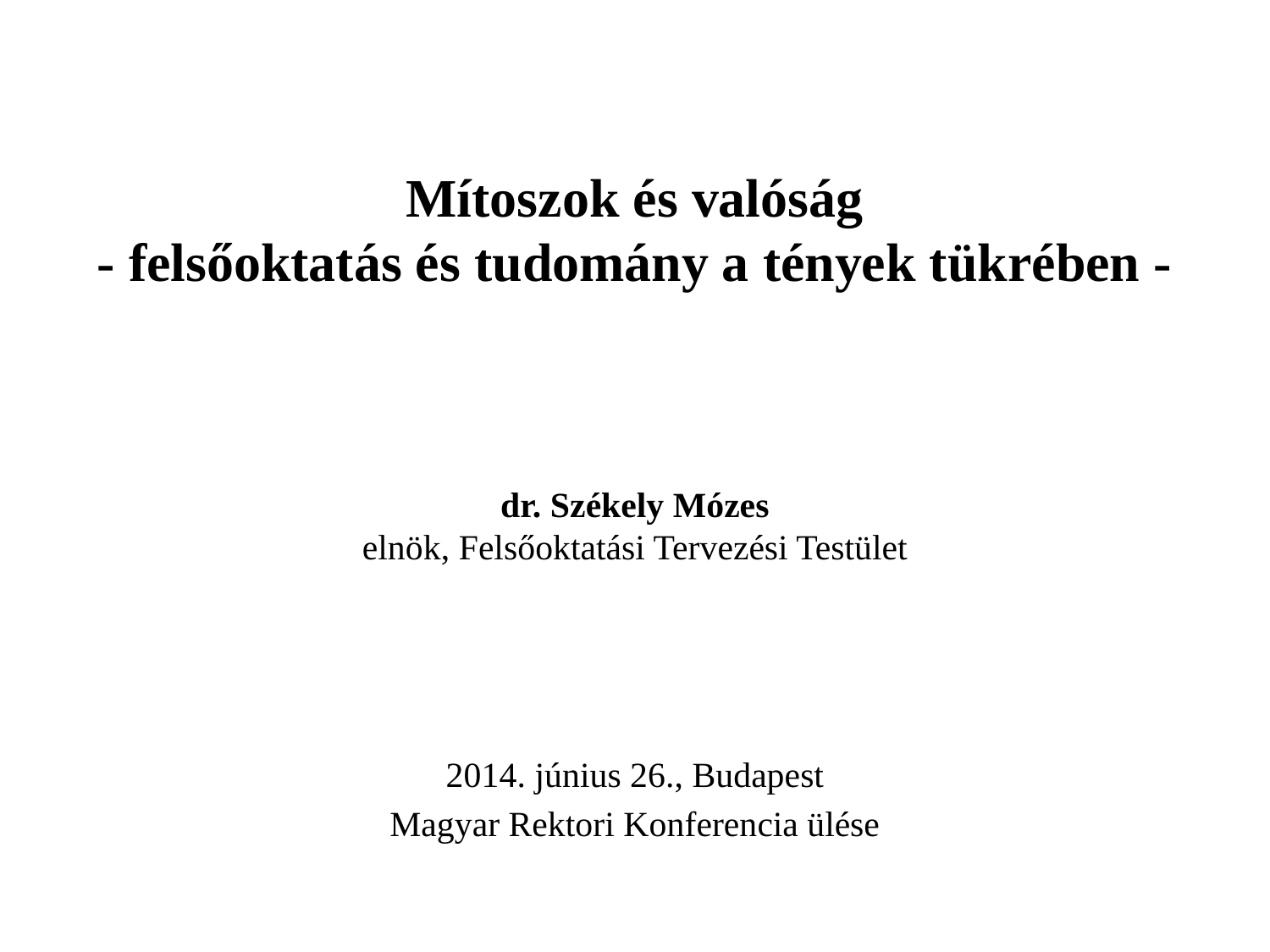

Mítoszok és valóság
- felsőoktatás és tudomány a tények tükrében -
dr. Székely Mózes
elnök, Felsőoktatási Tervezési Testület

2014. június 26., Budapest
Magyar Rektori Konferencia ülése